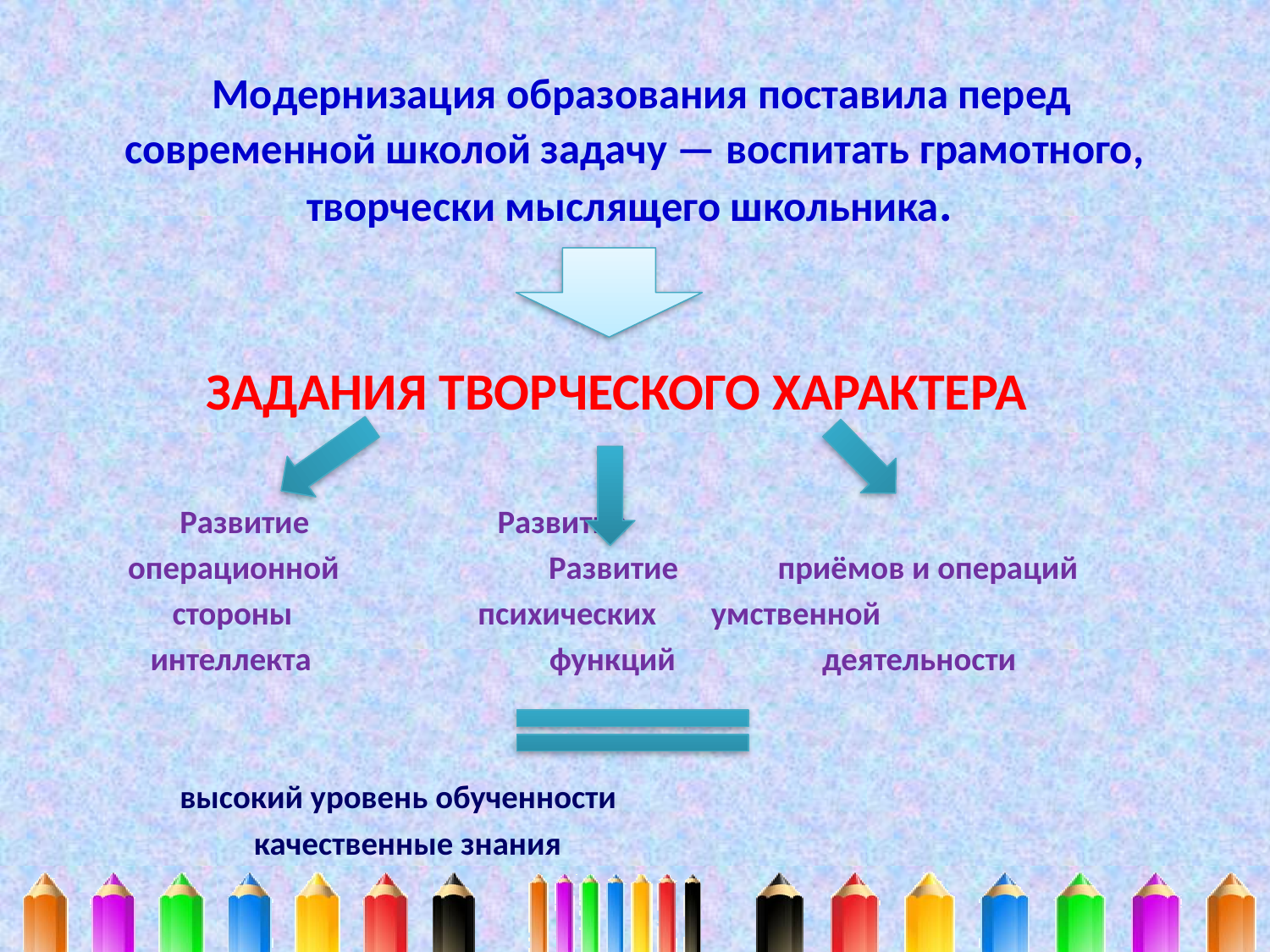

# Модернизация образования поставила перед современной школой задачу — воспитать грамотного, творчески мыслящего школьника.

           ЗАДАНИЯ ТВОРЧЕСКОГО ХАРАКТЕРА

              Развитие 			                   Развитие
       операционной          	          Развитие	         приёмов и операций
             стороны                         психических		умственной
          интеллекта	                          функций	               деятельности

			        высокий уровень обученности
			                  качественные знания